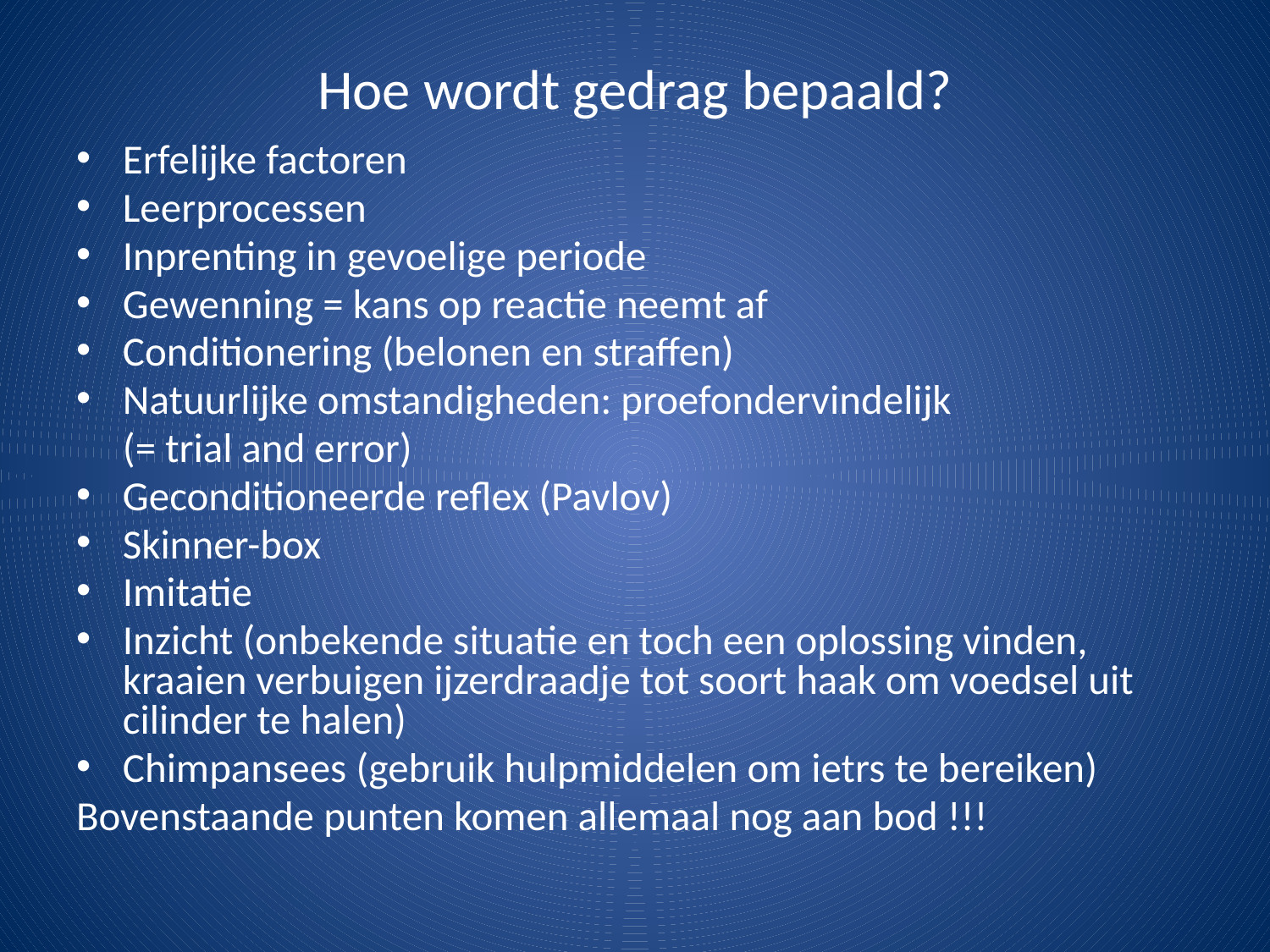

# Hoe wordt gedrag bepaald?
Erfelijke factoren
Leerprocessen
Inprenting in gevoelige periode
Gewenning = kans op reactie neemt af
Conditionering (belonen en straffen)
Natuurlijke omstandigheden: proefondervindelijk
	(= trial and error)
Geconditioneerde reflex (Pavlov)
Skinner-box
Imitatie
Inzicht (onbekende situatie en toch een oplossing vinden, kraaien verbuigen ijzerdraadje tot soort haak om voedsel uit cilinder te halen)
Chimpansees (gebruik hulpmiddelen om ietrs te bereiken)
Bovenstaande punten komen allemaal nog aan bod !!!